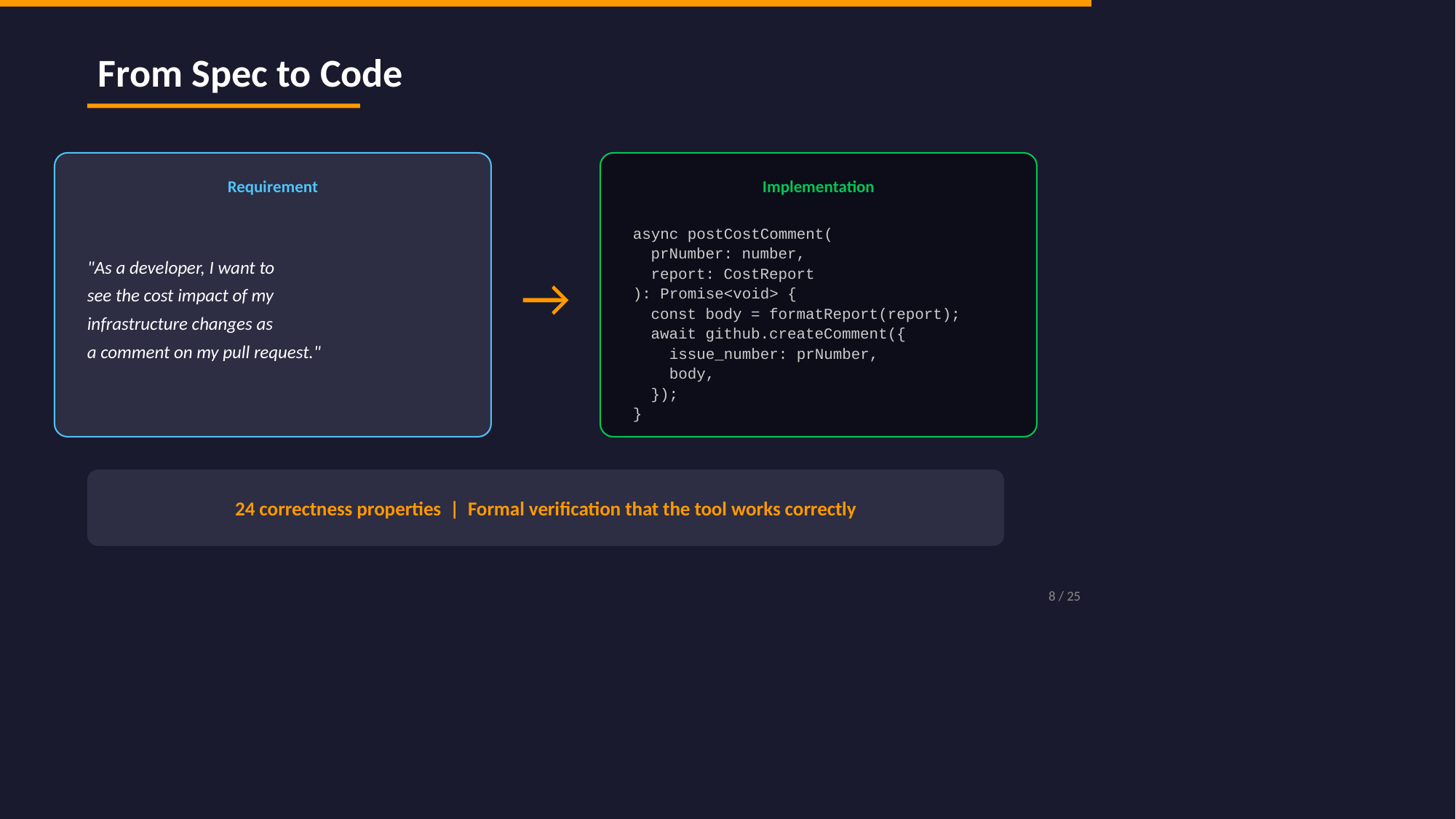

From Spec to Code

Requirement
Implementation
async postCostComment(
  prNumber: number,
  report: CostReport
): Promise<void> {
  const body = formatReport(report);
  await github.createComment({
    issue_number: prNumber,
    body,
  });
}
"As a developer, I want to
see the cost impact of my
infrastructure changes as
a comment on my pull request."
→

24 correctness properties  |  Formal verification that the tool works correctly
8 / 25